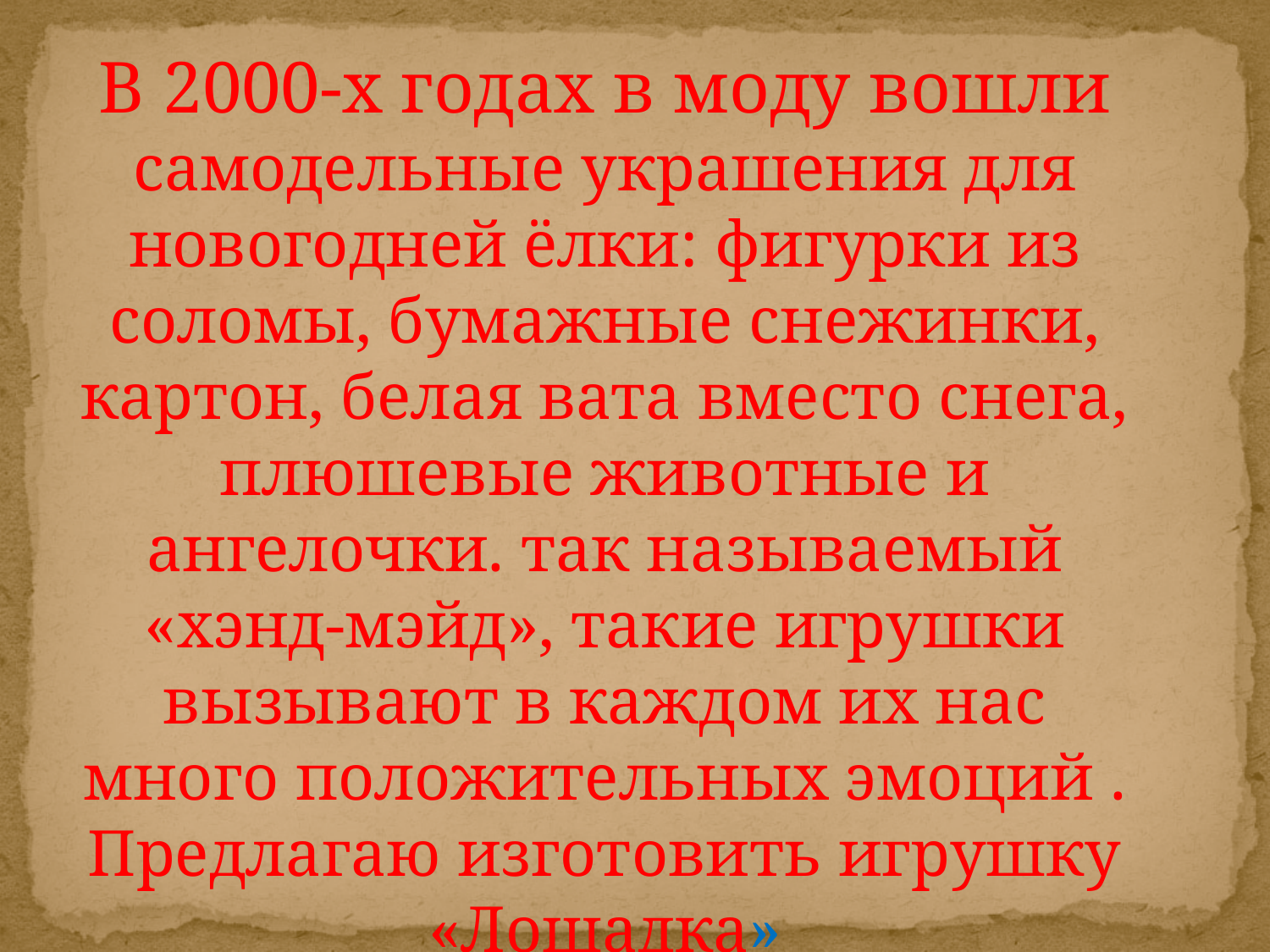

В 2000-х годах в моду вошли самодельные украшения для новогодней ёлки: фигурки из соломы, бумажные снежинки, картон, белая вата вместо снега, плюшевые животные и ангелочки. так называемый «хэнд-мэйд», такие игрушки вызывают в каждом их нас много положительных эмоций . Предлагаю изготовить игрушку «Лошадка»